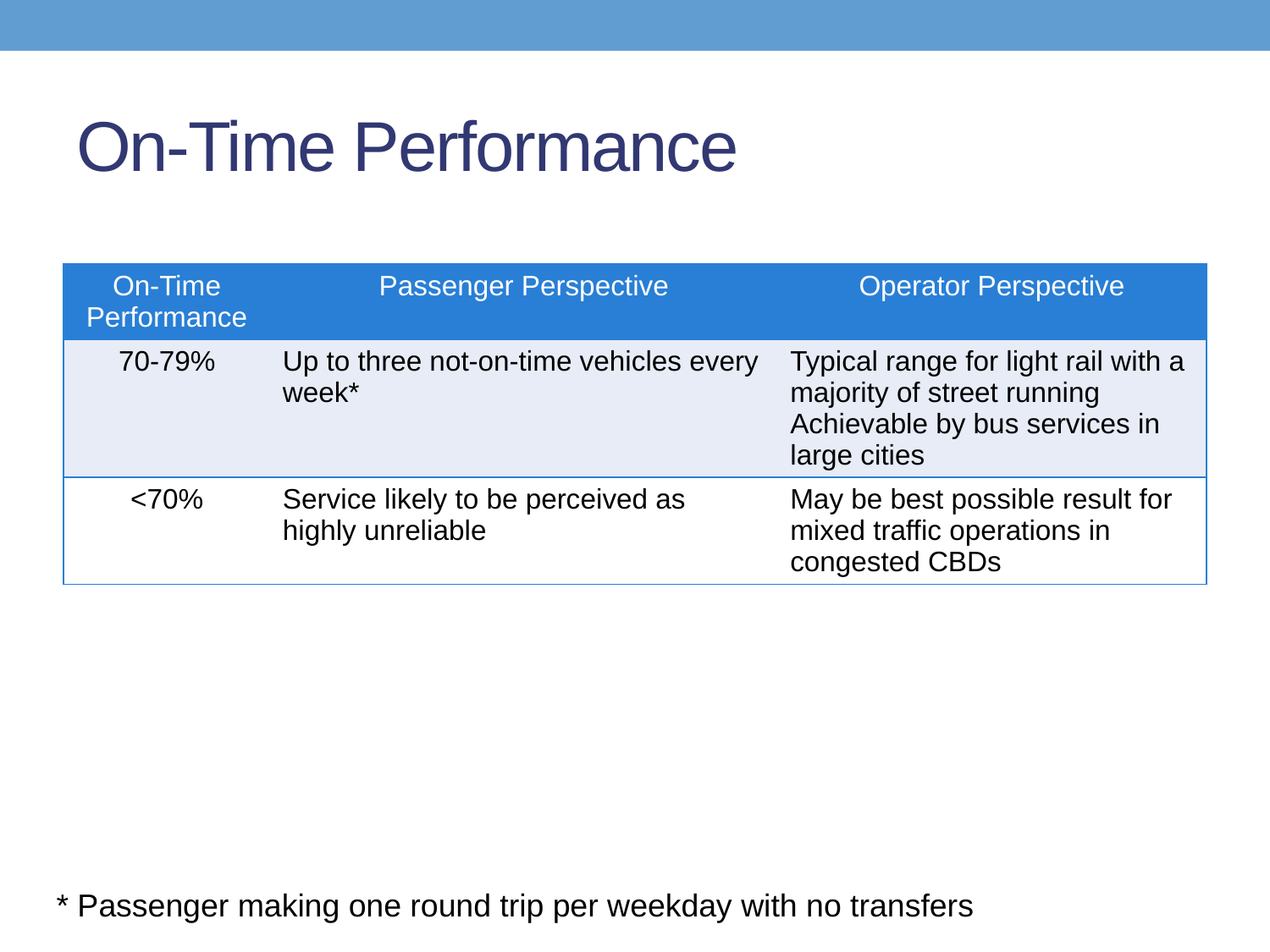

# On-Time Performance
| On-Time Performance | Passenger Perspective | Operator Perspective |
| --- | --- | --- |
| 70-79% | Up to three not-on-time vehicles every week\* | Typical range for light rail with a majority of street running Achievable by bus services in large cities |
| <70% | Service likely to be perceived as highly unreliable | May be best possible result for mixed traffic operations in congested CBDs |
* Passenger making one round trip per weekday with no transfers